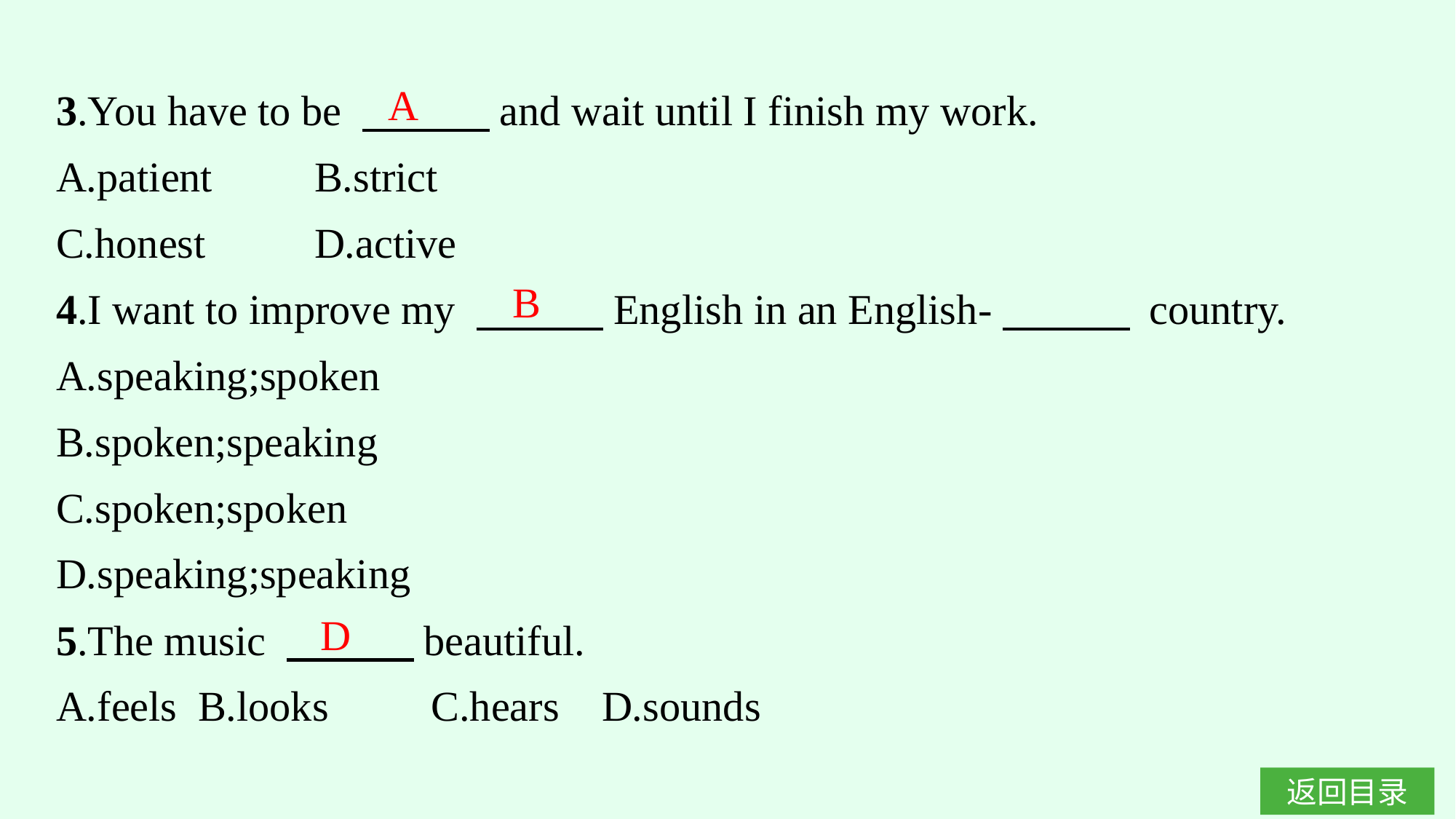

3.You have to be 　　　and wait until I finish my work.
A.patient	B.strict
C.honest	D.active
4.I want to improve my 　　　English in an English-　　　 country.
A.speaking;spoken
B.spoken;speaking
C.spoken;spoken
D.speaking;speaking
5.The music 　　　beautiful.
A.feels	B.looks	C.hears	D.sounds
A
B
D